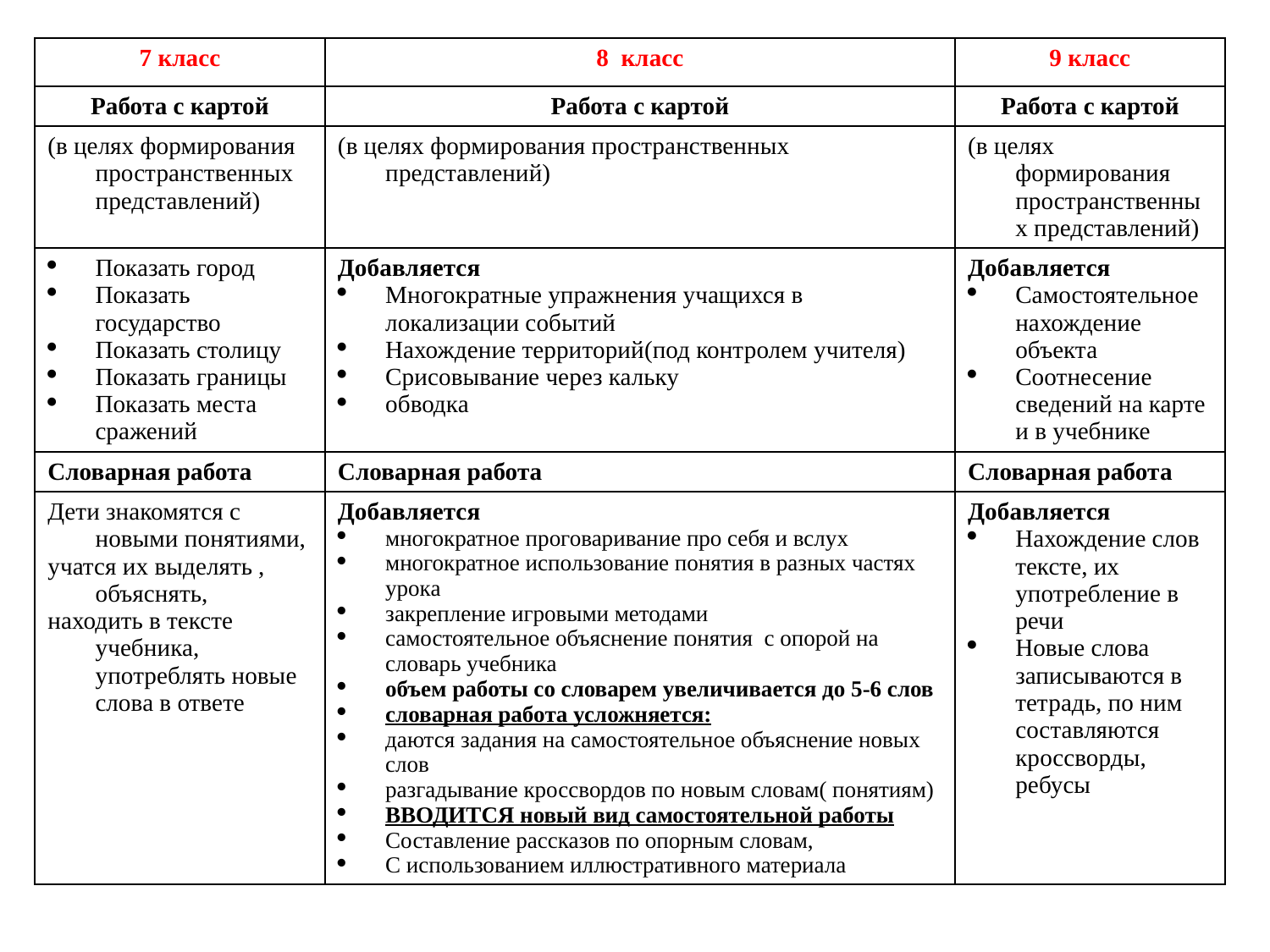

| 7 класс | 8 класс | 9 класс |
| --- | --- | --- |
| Работа с картой | Работа с картой | Работа с картой |
| (в целях формирования пространственных представлений) | (в целях формирования пространственных представлений) | (в целях формирования пространственных представлений) |
| Показать город Показать государство Показать столицу Показать границы Показать места сражений | Добавляется Многократные упражнения учащихся в локализации событий Нахождение территорий(под контролем учителя) Срисовывание через кальку обводка | Добавляется Самостоятельное нахождение объекта Соотнесение сведений на карте и в учебнике |
| Словарная работа | Словарная работа | Словарная работа |
| Дети знакомятся с новыми понятиями, учатся их выделять , объяснять, находить в тексте учебника, употреблять новые слова в ответе | Добавляется многократное проговаривание про себя и вслух многократное использование понятия в разных частях урока закрепление игровыми методами самостоятельное объяснение понятия с опорой на словарь учебника объем работы со словарем увеличивается до 5-6 слов словарная работа усложняется: даются задания на самостоятельное объяснение новых слов разгадывание кроссвордов по новым словам( понятиям) ВВОДИТСЯ новый вид самостоятельной работы Составление рассказов по опорным словам, С использованием иллюстративного материала | Добавляется Нахождение слов тексте, их употребление в речи Новые слова записываются в тетрадь, по ним составляются кроссворды, ребусы |